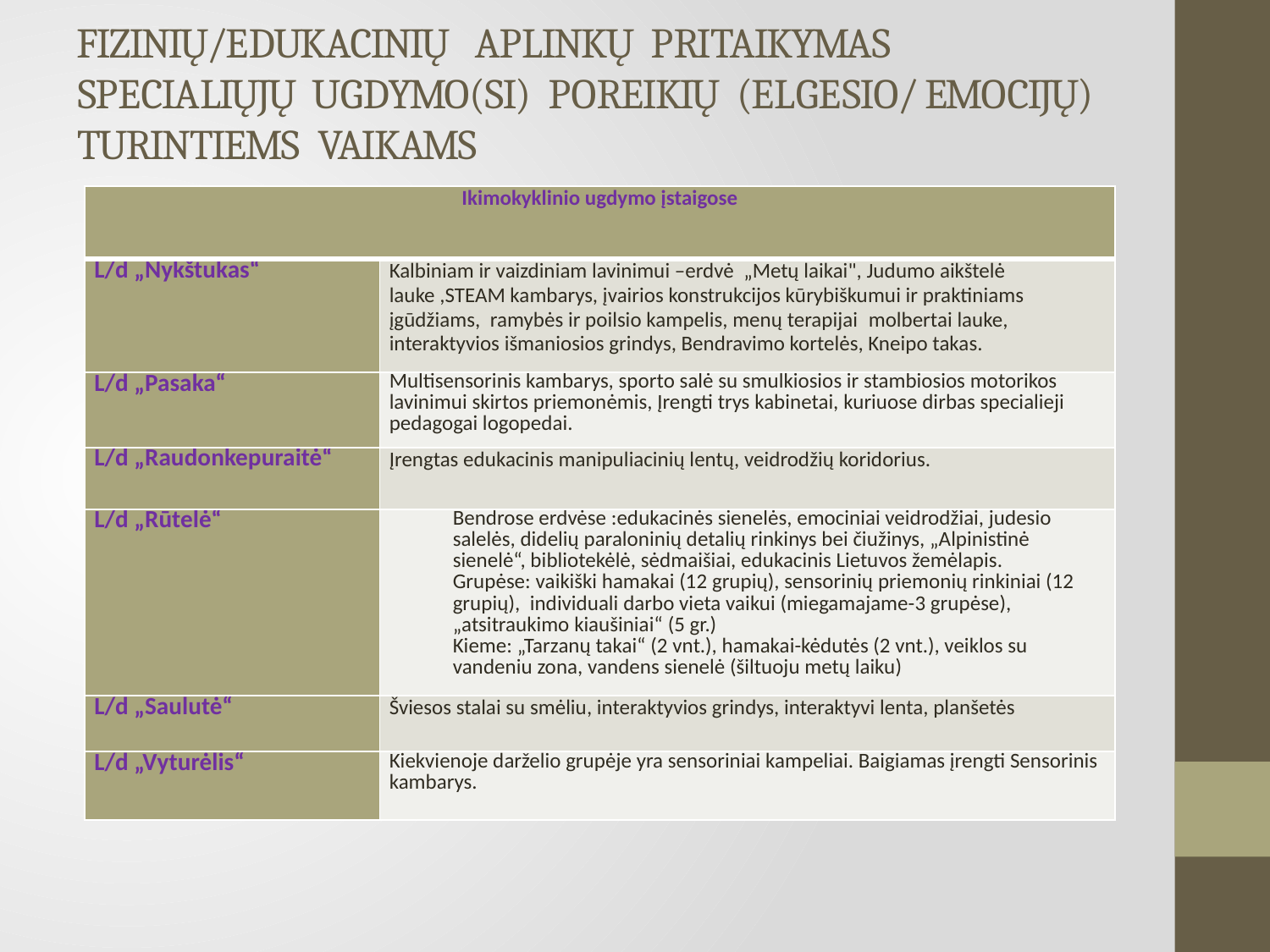

# FIZINIŲ/EDUKACINIŲ   APLINKŲ  PRITAIKYMAS  SPECIALIŲJŲ  UGDYMO(SI)  POREIKIŲ  (ELGESIO/ EMOCIJŲ) TURINTIEMS  VAIKAMS
| Ikimokyklinio ugdymo įstaigose |  |
| --- | --- |
| L/d „Nykštukas“ | Kalbiniam ir vaizdiniam lavinimui –erdvė „Metų laikai", Judumo aikštelė lauke ,STEAM kambarys, įvairios konstrukcijos kūrybiškumui ir praktiniams įgūdžiams,  ramybės ir poilsio kampelis, menų terapijai  molbertai lauke, interaktyvios išmaniosios grindys, Bendravimo kortelės, Kneipo takas. |
| L/d „Pasaka“ | Multisensorinis kambarys, sporto salė su smulkiosios ir stambiosios motorikos lavinimui skirtos priemonėmis, Įrengti trys kabinetai, kuriuose dirbas specialieji pedagogai logopedai. |
| L/d „Raudonkepuraitė“ | Įrengtas edukacinis manipuliacinių lentų, veidrodžių koridorius. |
| L/d „Rūtelė“ | Bendrose erdvėse :edukacinės sienelės, emociniai veidrodžiai, judesio salelės, didelių paraloninių detalių rinkinys bei čiužinys, „Alpinistinė sienelė“, bibliotekėlė, sėdmaišiai, edukacinis Lietuvos žemėlapis. Grupėse: vaikiški hamakai (12 grupių), sensorinių priemonių rinkiniai (12 grupių), individuali darbo vieta vaikui (miegamajame-3 grupėse), „atsitraukimo kiaušiniai“ (5 gr.) Kieme: „Tarzanų takai“ (2 vnt.), hamakai-kėdutės (2 vnt.), veiklos su vandeniu zona, vandens sienelė (šiltuoju metų laiku) |
| L/d „Saulutė“ | Šviesos stalai su smėliu, interaktyvios grindys, interaktyvi lenta, planšetės |
| L/d „Vyturėlis“ | Kiekvienoje darželio grupėje yra sensoriniai kampeliai. Baigiamas įrengti Sensorinis kambarys. |